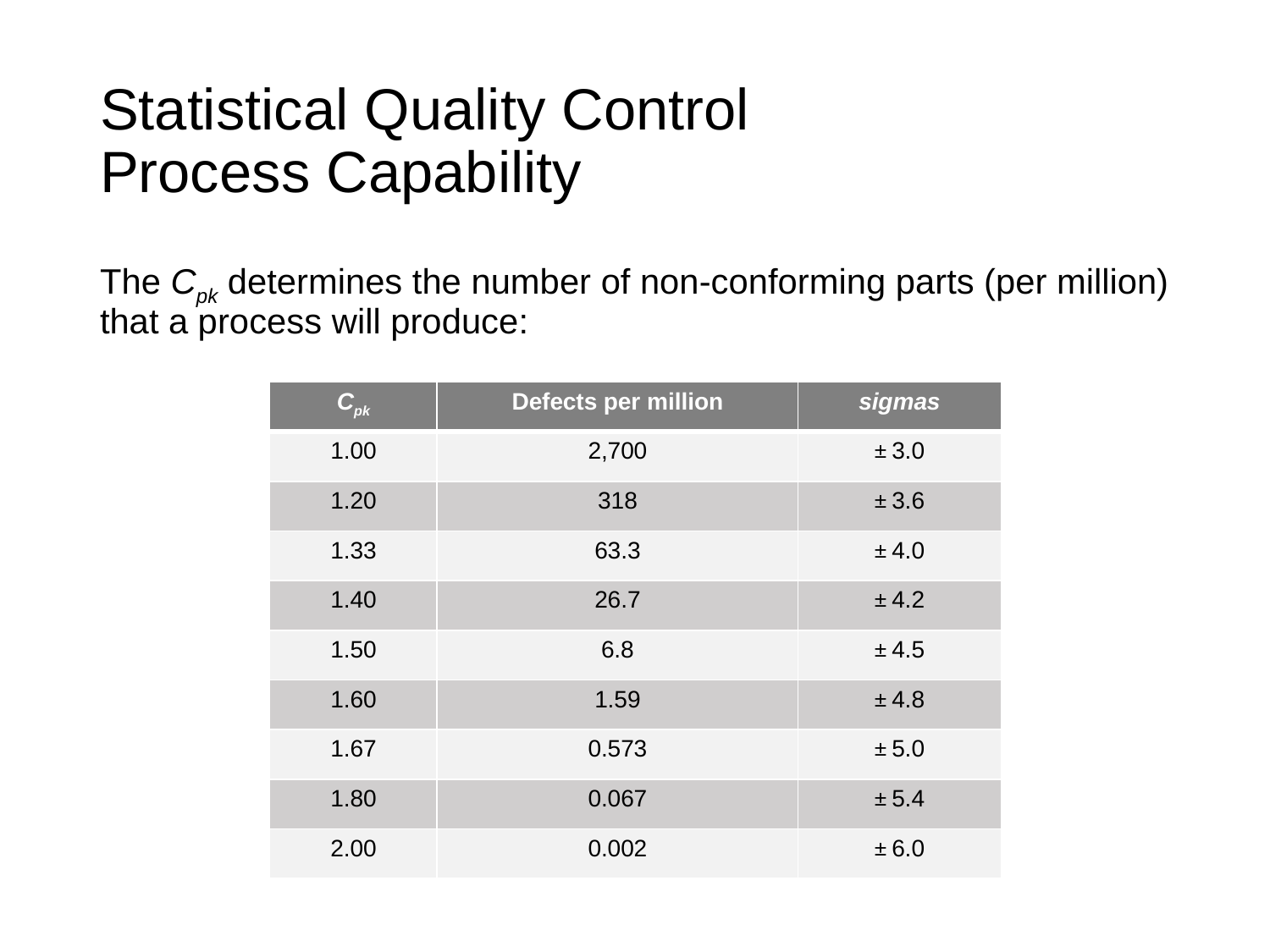

# Statistical Quality Control Process Capability
The Cpk determines the number of non-conforming parts (per million) that a process will produce:

| Cpk | Defects per million | sigmas |
| --- | --- | --- |
| 1.00 | 2,700 | ± 3.0 |
| 1.20 | 318 | ± 3.6 |
| 1.33 | 63.3 | ± 4.0 |
| 1.40 | 26.7 | ± 4.2 |
| 1.50 | 6.8 | ± 4.5 |
| 1.60 | 1.59 | ± 4.8 |
| 1.67 | 0.573 | ± 5.0 |
| 1.80 | 0.067 | ± 5.4 |
| 2.00 | 0.002 | ± 6.0 |